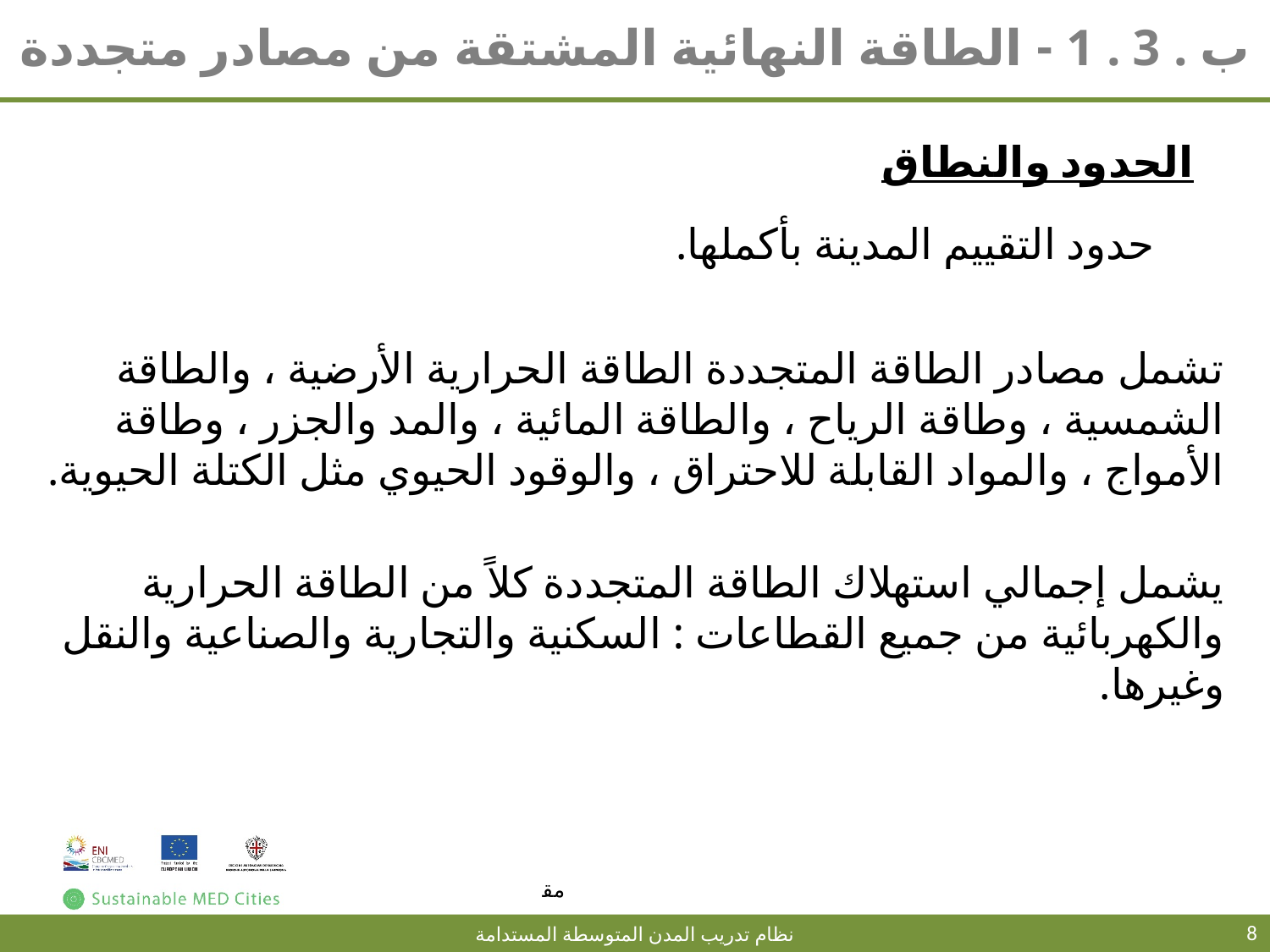

# ب . 3 . 1 - الطاقة النهائية المشتقة من مصادر متجددة
الحدود والنطاق
حدود التقييم المدينة بأكملها.
تشمل مصادر الطاقة المتجددة الطاقة الحرارية الأرضية ، والطاقة الشمسية ، وطاقة الرياح ، والطاقة المائية ، والمد والجزر ، وطاقة الأمواج ، والمواد القابلة للاحتراق ، والوقود الحيوي مثل الكتلة الحيوية.

يشمل إجمالي استهلاك الطاقة المتجددة كلاً من الطاقة الحرارية والكهربائية من جميع القطاعات : السكنية والتجارية والصناعية والنقل وغيرها.

8